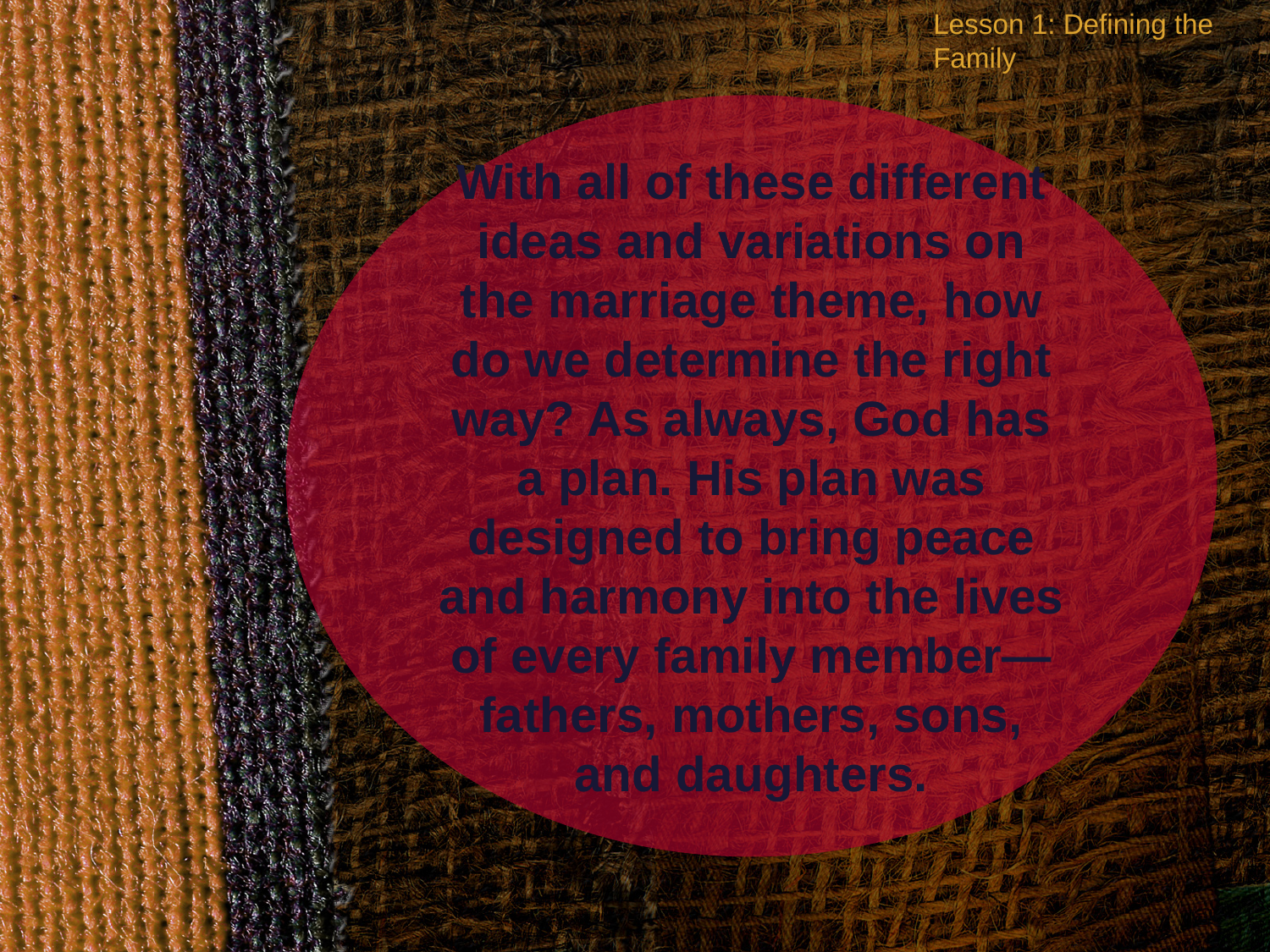

Lesson 1: Defining the Family
With all of these different ideas and variations on the marriage theme, how do we determine the right way? As always, God has a plan. His plan was designed to bring peace and harmony into the lives of every family member—fathers, mothers, sons, and daughters.